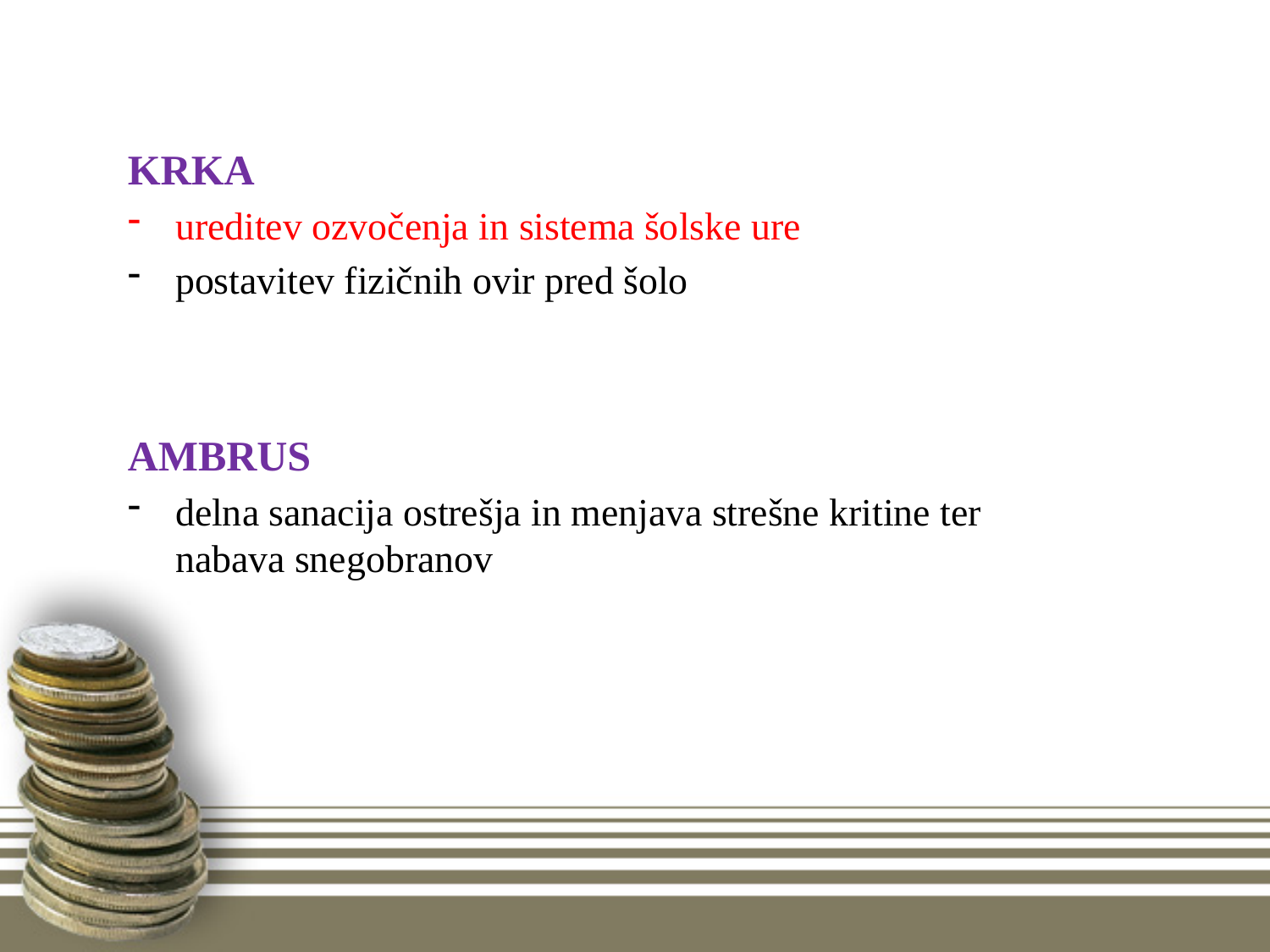

KRKA
ureditev ozvočenja in sistema šolske ure
postavitev fizičnih ovir pred šolo

AMBRUS
delna sanacija ostrešja in menjava strešne kritine ter nabava snegobranov